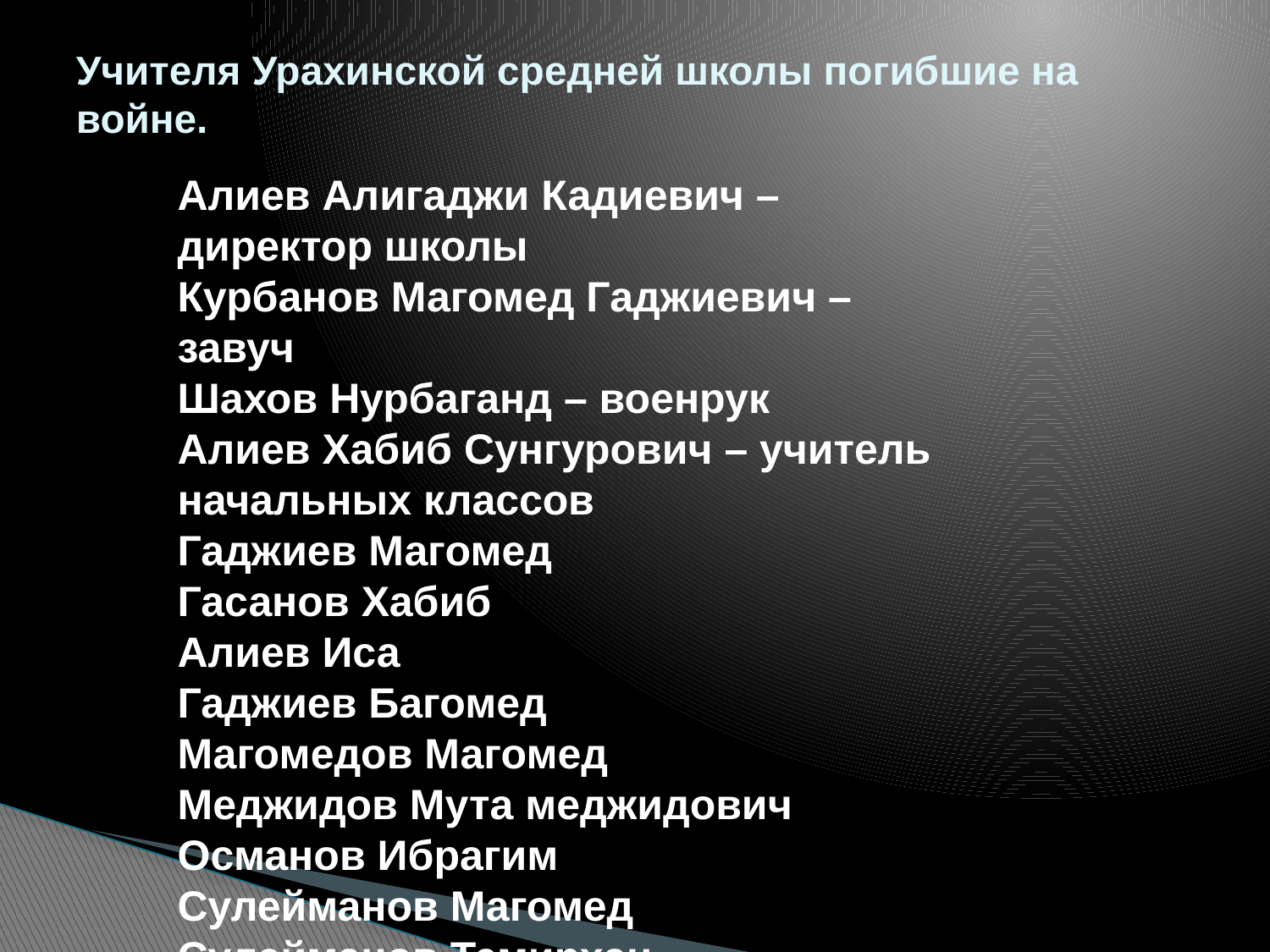

# Учителя Урахинской средней школы погибшие на войне.
Алиев Алигаджи Кадиевич – директор школы
Курбанов Магомед Гаджиевич – завуч
Шахов Нурбаганд – военрук
Алиев Хабиб Сунгурович – учитель начальных классов
Гаджиев Магомед
Гасанов Хабиб
Алиев Иса
Гаджиев Багомед
Магомедов Магомед
Меджидов Мута меджидович
Османов Ибрагим
Сулейманов Магомед
Сулейманов Темирхан